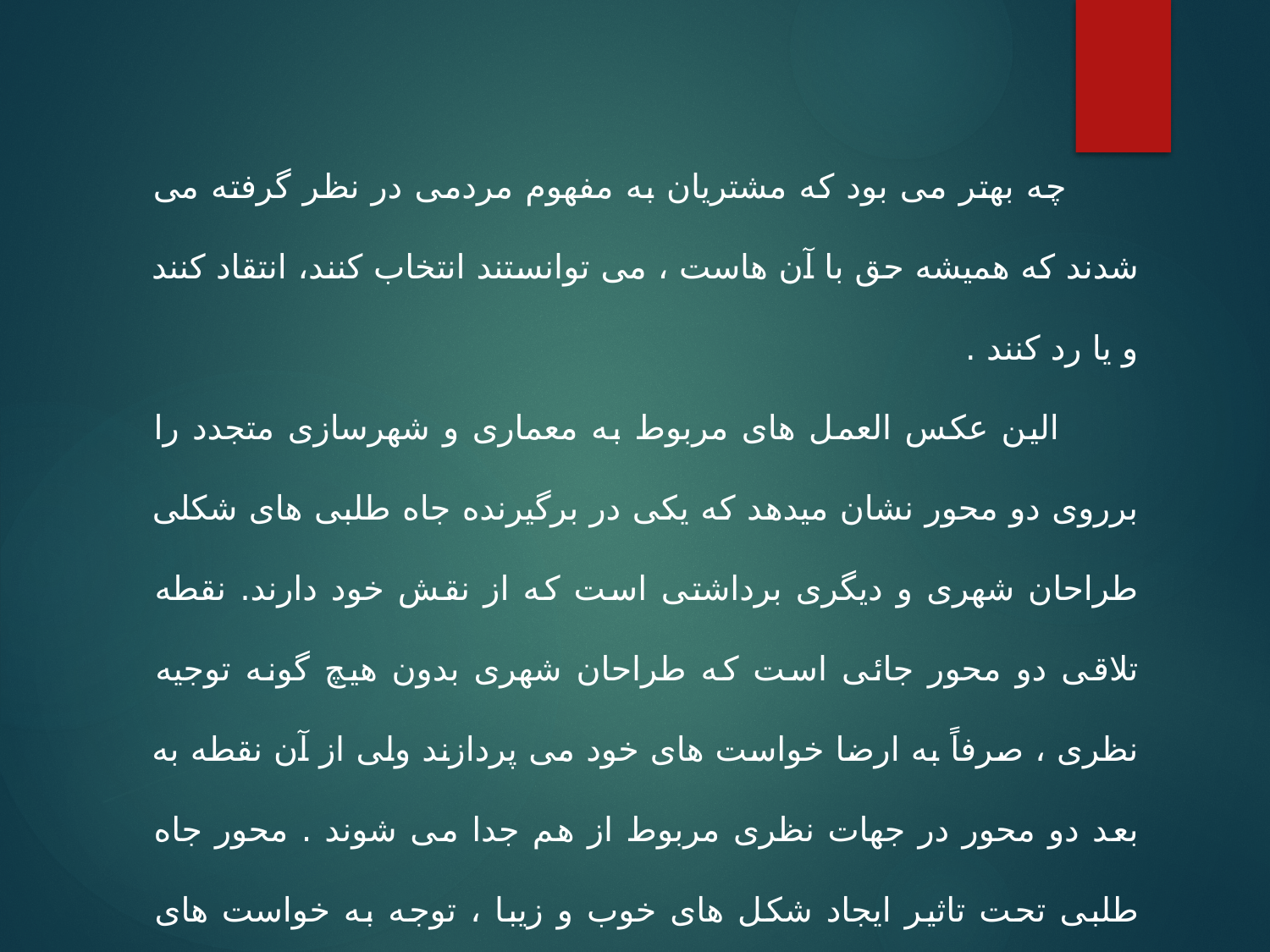

چه بهتر می بود که مشتریان به مفهوم مردمی در نظر گرفته می شدند که همیشه حق با آن هاست ، می توانستند انتخاب کنند، انتقاد کنند و یا رد کنند .
      الین عکس العمل های مربوط به معماری و شهرسازی متجدد را برروی دو محور نشان میدهد که یکی در برگیرنده جاه طلبی های شکلی طراحان شهری و دیگری برداشتی است که از نقش خود دارند. نقطه تلاقی دو محور جائی است که طراحان شهری بدون هیچ گونه توجیه نظری ، صرفاً به ارضا خواست های خود می پردازند ولی از آن نقطه به بعد دو محور در جهات نظری مربوط از هم جدا می شوند . محور جاه طلبی تحت تاثیر ایجاد شکل های خوب و زیبا ، توجه به خواست های فرهنگ توده ، زمینه اجتماعی ، محل و گذشته تغییر پیدا می کند و محور نقش طراح، از نقش تجاری و هنری شروع شده و تا نقش های تسهیل کننده ، مبارز سیاسی و مهندس اجتماعی بسط می یابد.